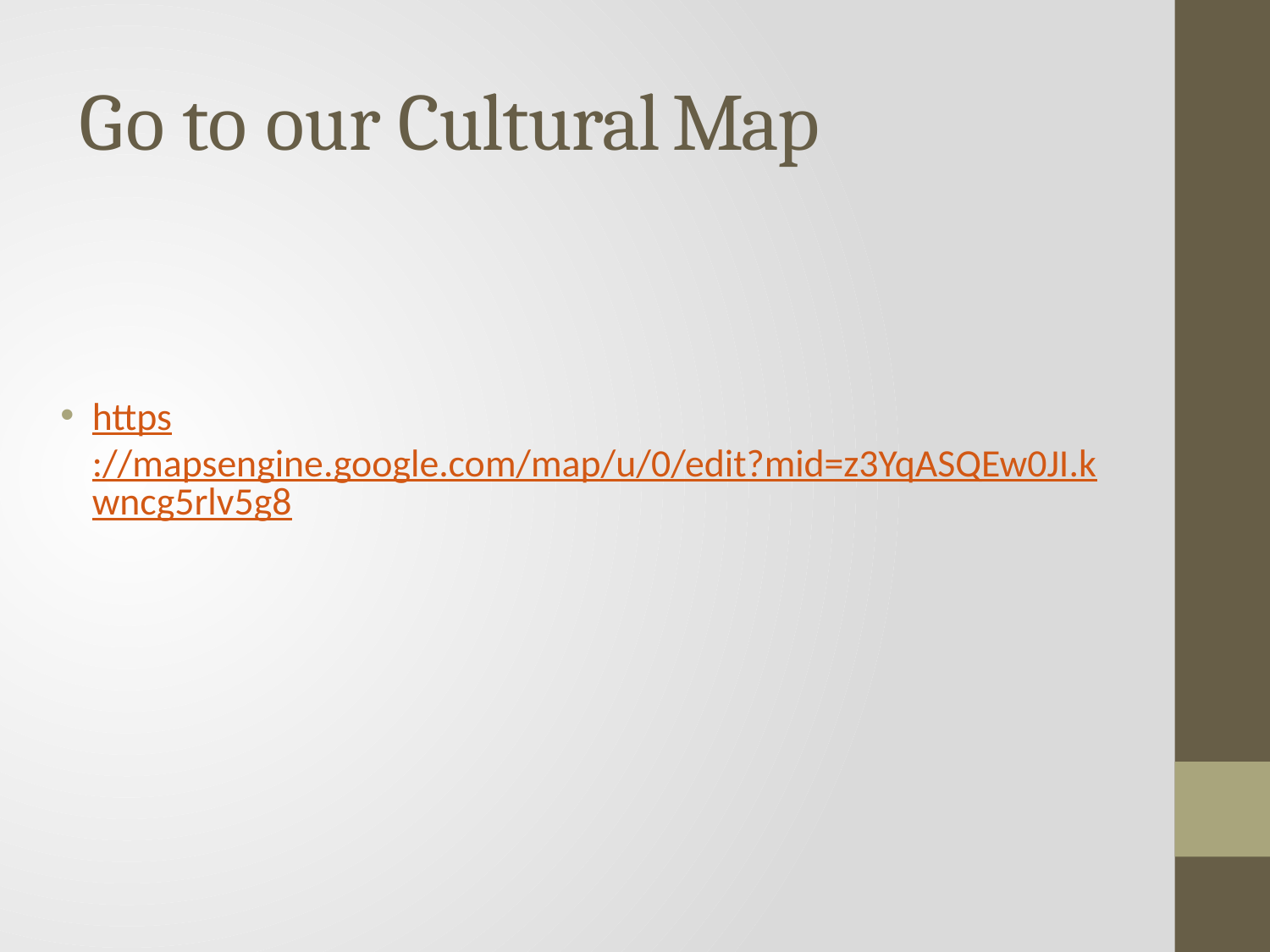

# Go to our Cultural Map

https://mapsengine.google.com/map/u/0/edit?mid=z3YqASQEw0JI.kwncg5rlv5g8